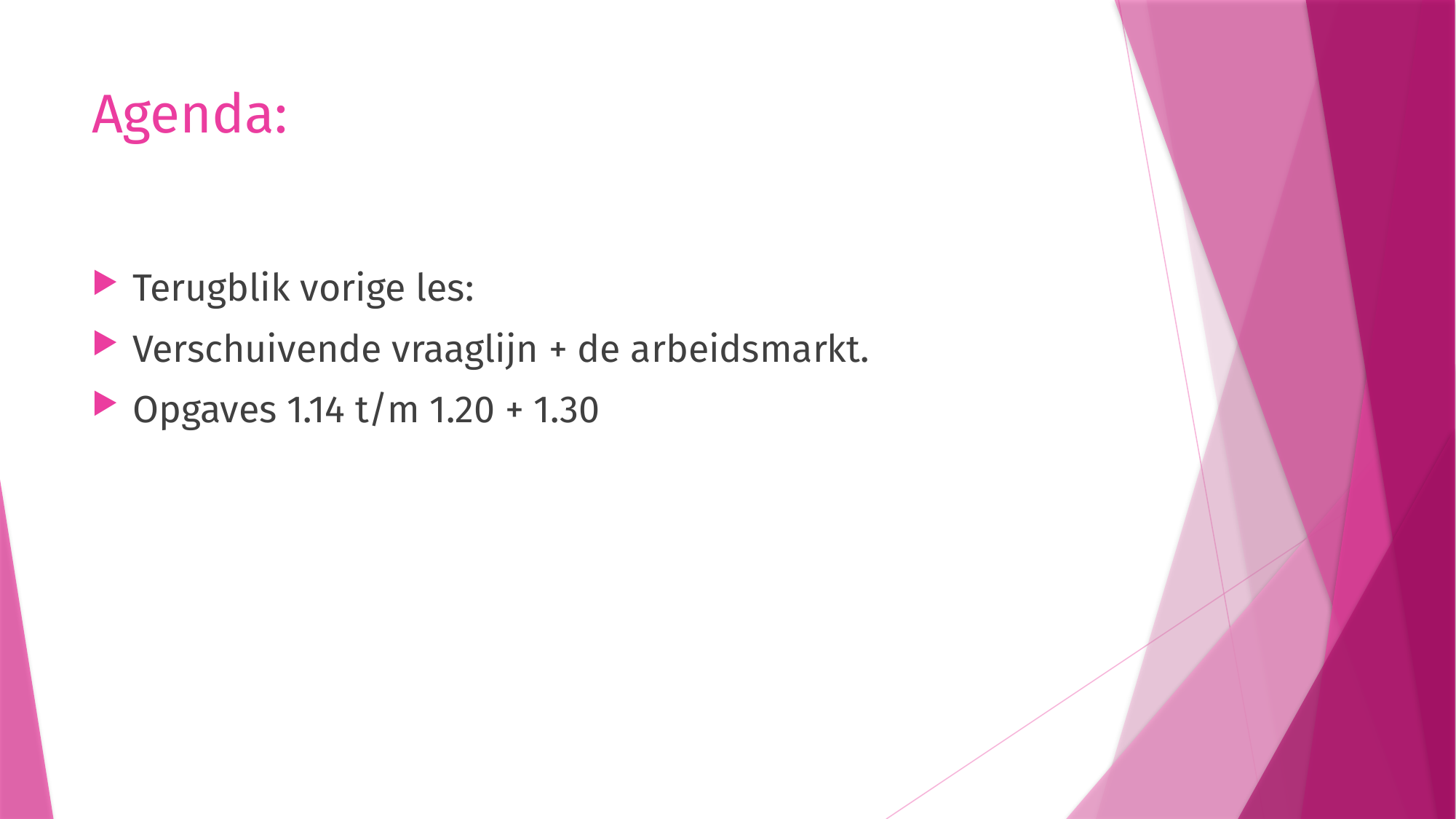

# Agenda:
Terugblik vorige les:
Verschuivende vraaglijn + de arbeidsmarkt.
Opgaves 1.14 t/m 1.20 + 1.30